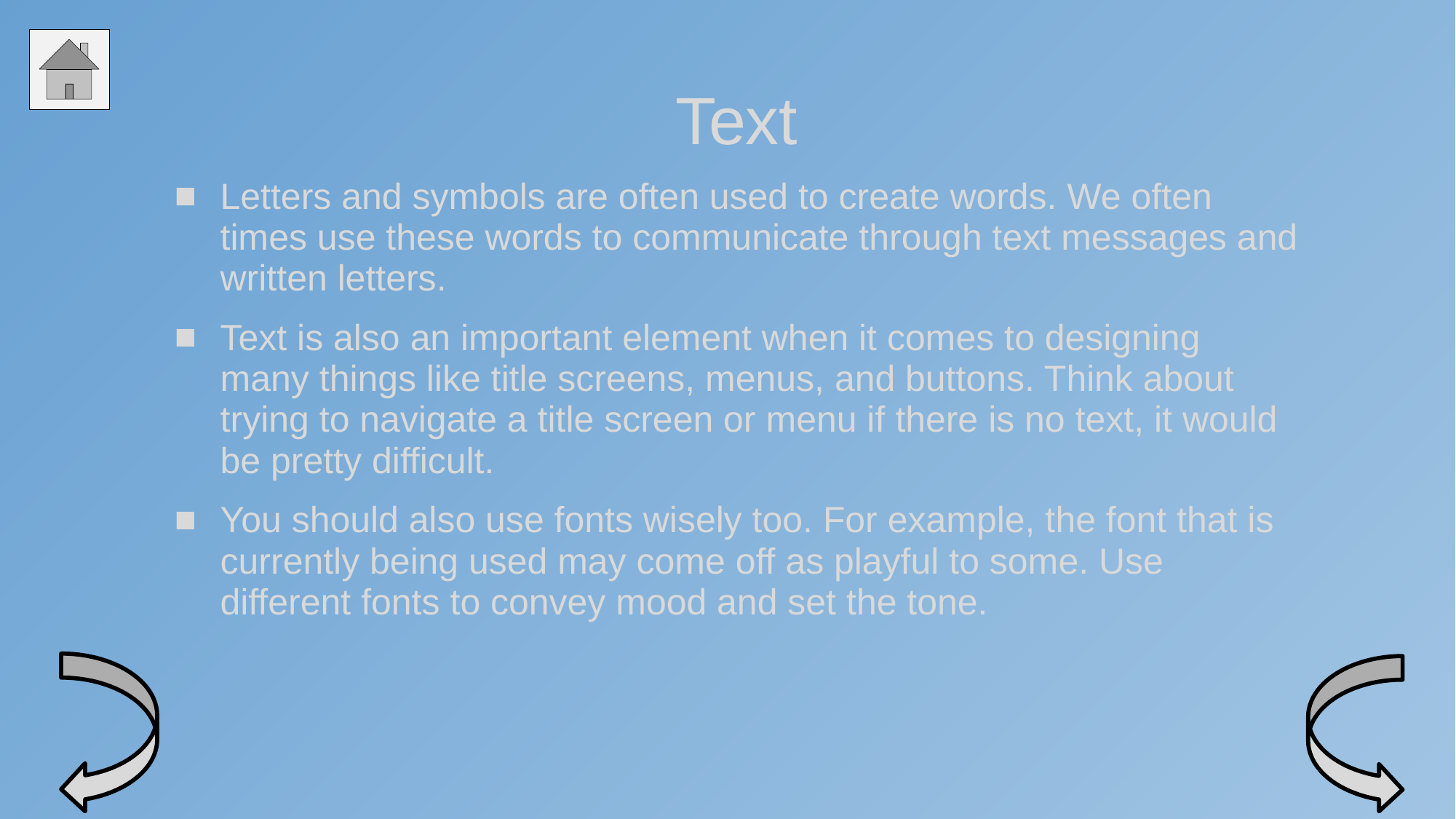

# Text
Letters and symbols are often used to create words. We often times use these words to communicate through text messages and written letters.
Text is also an important element when it comes to designing many things like title screens, menus, and buttons. Think about trying to navigate a title screen or menu if there is no text, it would be pretty difficult.
You should also use fonts wisely too. For example, the font that is currently being used may come off as playful to some. Use different fonts to convey mood and set the tone.